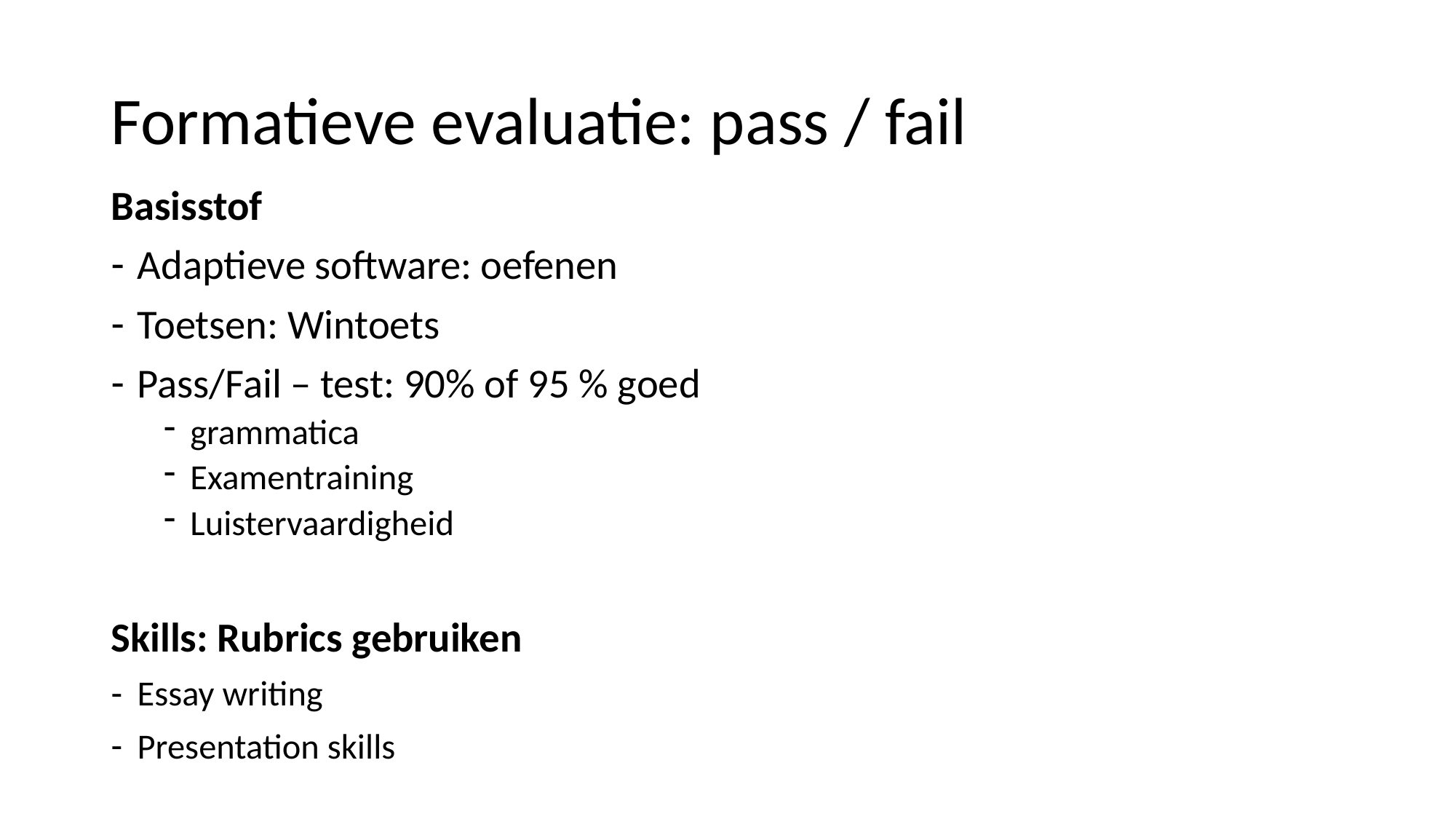

# Formatieve evaluatie: pass / fail
Basisstof
Adaptieve software: oefenen
Toetsen: Wintoets
Pass/Fail – test: 90% of 95 % goed
grammatica
Examentraining
Luistervaardigheid

Skills: Rubrics gebruiken
Essay writing
Presentation skills